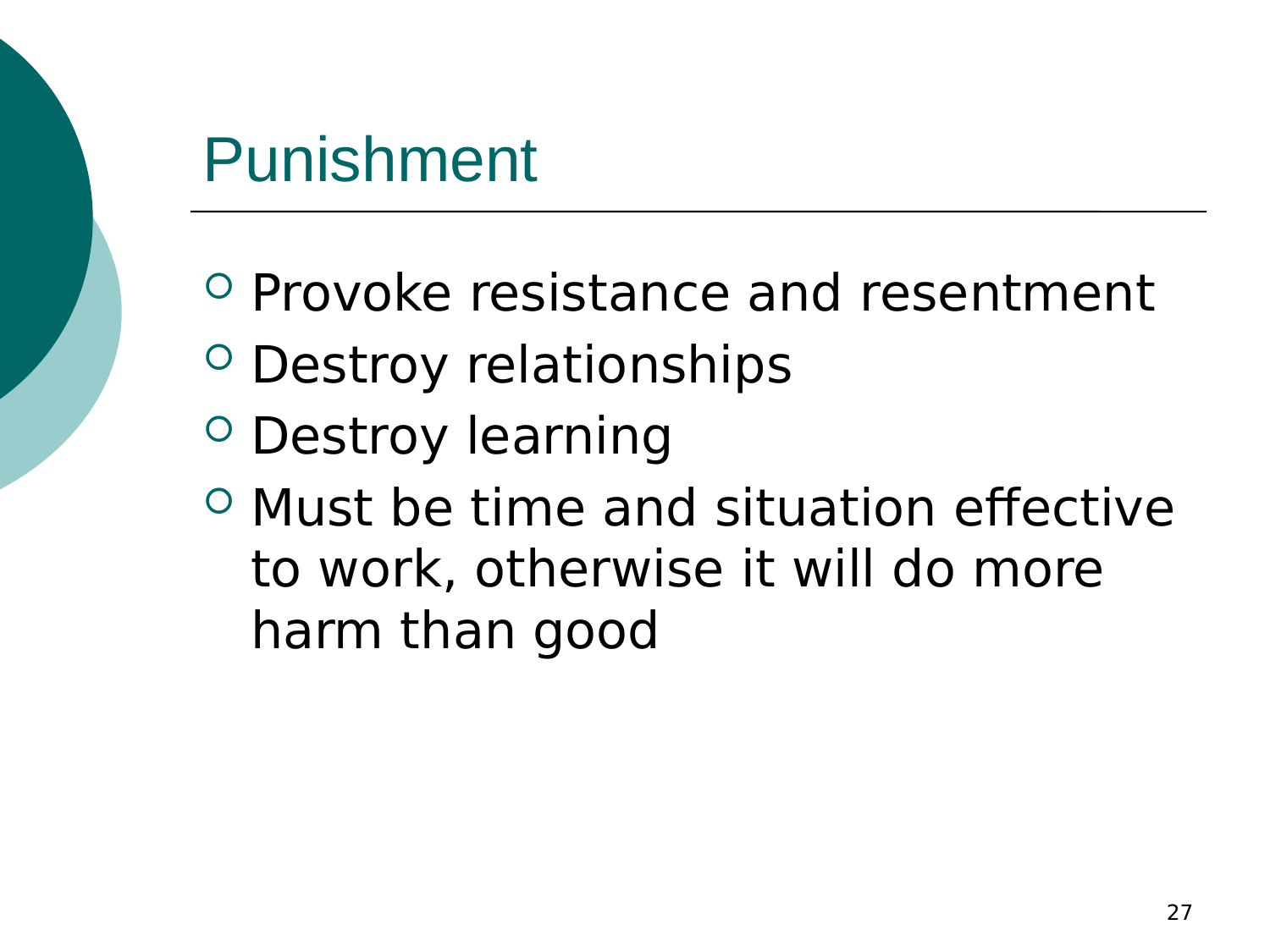

# Punishment
Provoke resistance and resentment
Destroy relationships
Destroy learning
Must be time and situation effective to work, otherwise it will do more harm than good
27